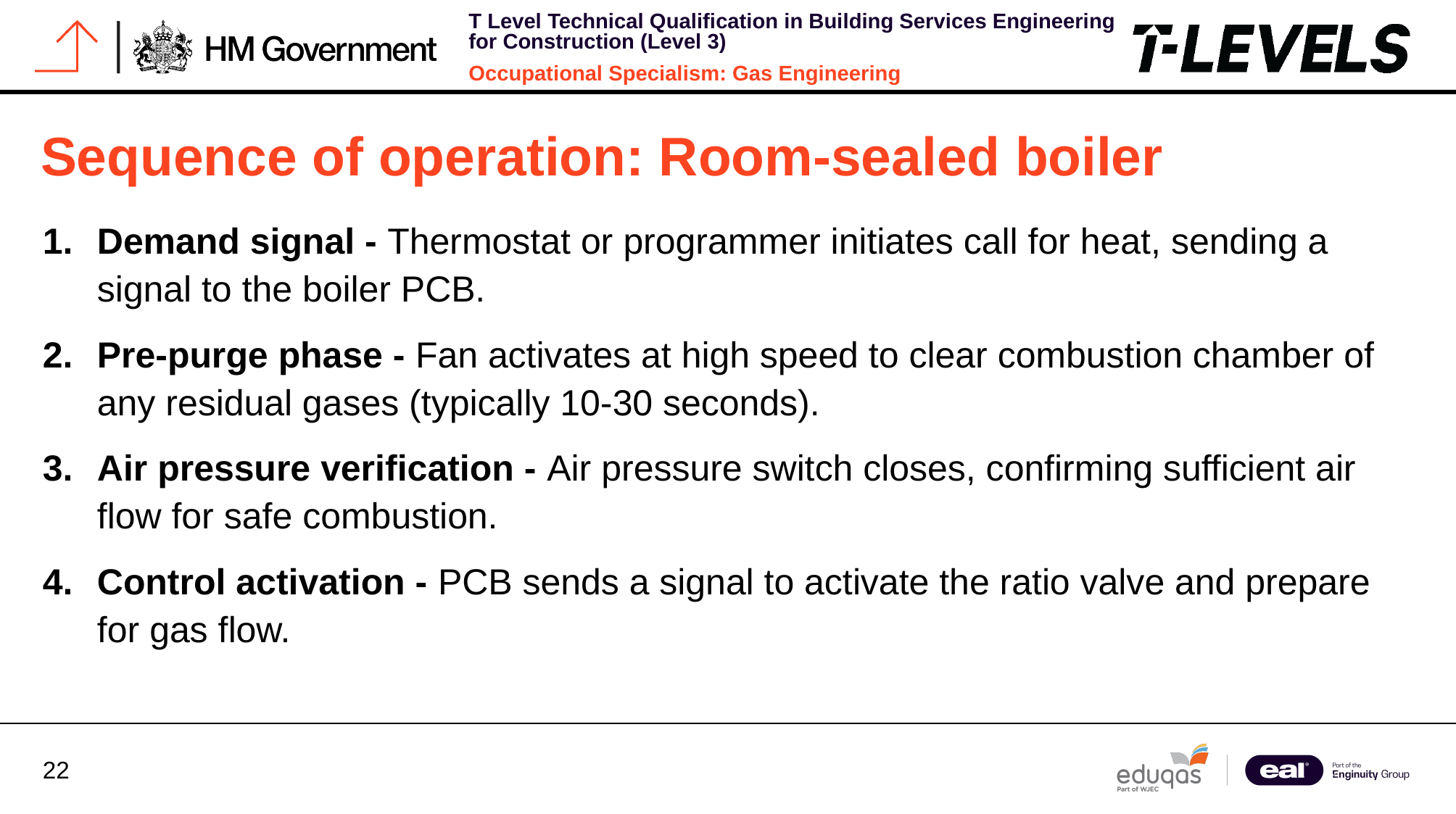

# Sequence of operation: Room-sealed boiler
Demand signal - Thermostat or programmer initiates call for heat, sending a signal to the boiler PCB.
Pre-purge phase - Fan activates at high speed to clear combustion chamber of any residual gases (typically 10-30 seconds).
Air pressure verification - Air pressure switch closes, confirming sufficient air flow for safe combustion.
Control activation - PCB sends a signal to activate the ratio valve and prepare for gas flow.